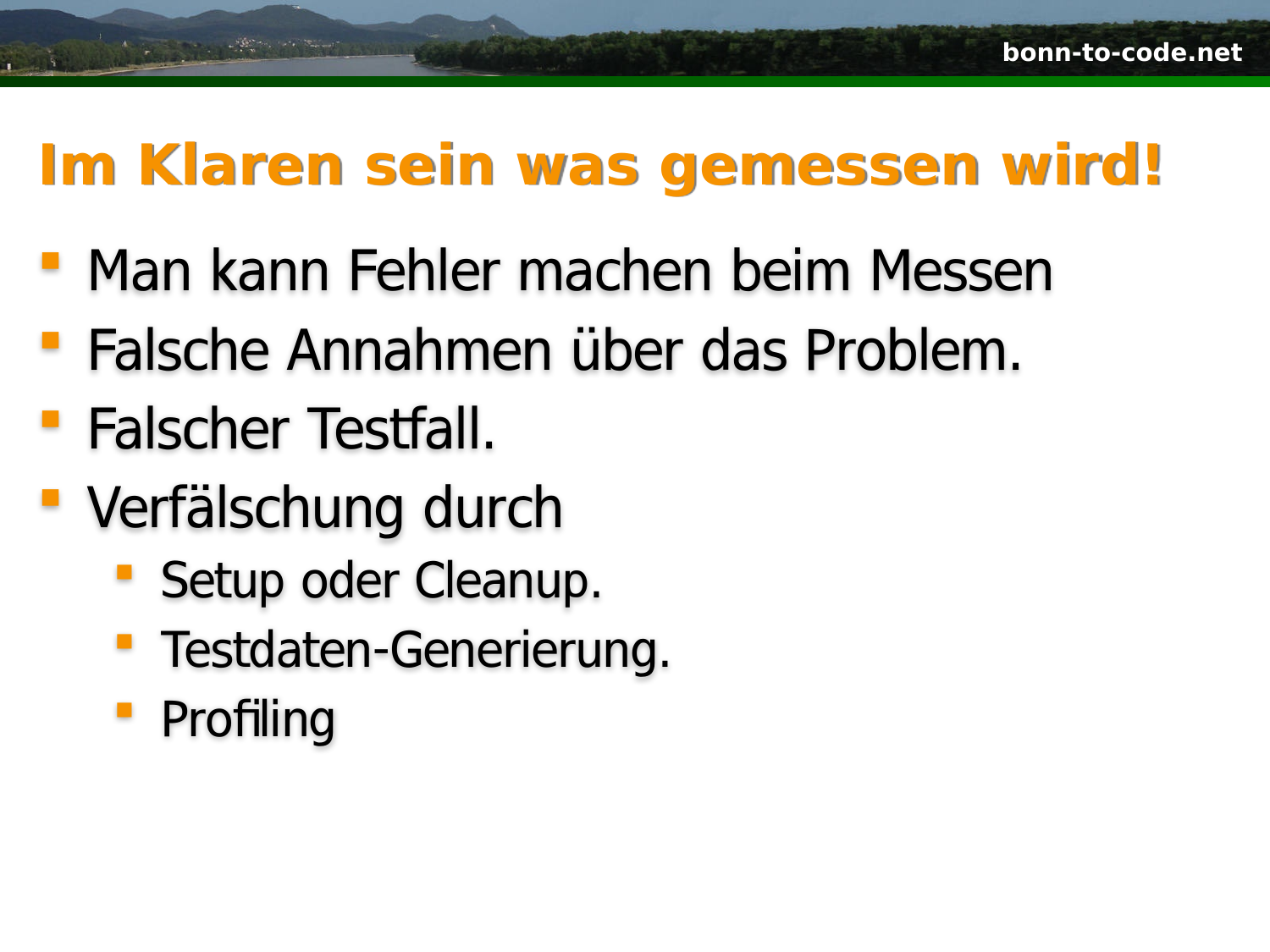

# Im Klaren sein was gemessen wird!
Man kann Fehler machen beim Messen
Falsche Annahmen über das Problem.
Falscher Testfall.
Verfälschung durch
Setup oder Cleanup.
Testdaten-Generierung.
Profiling